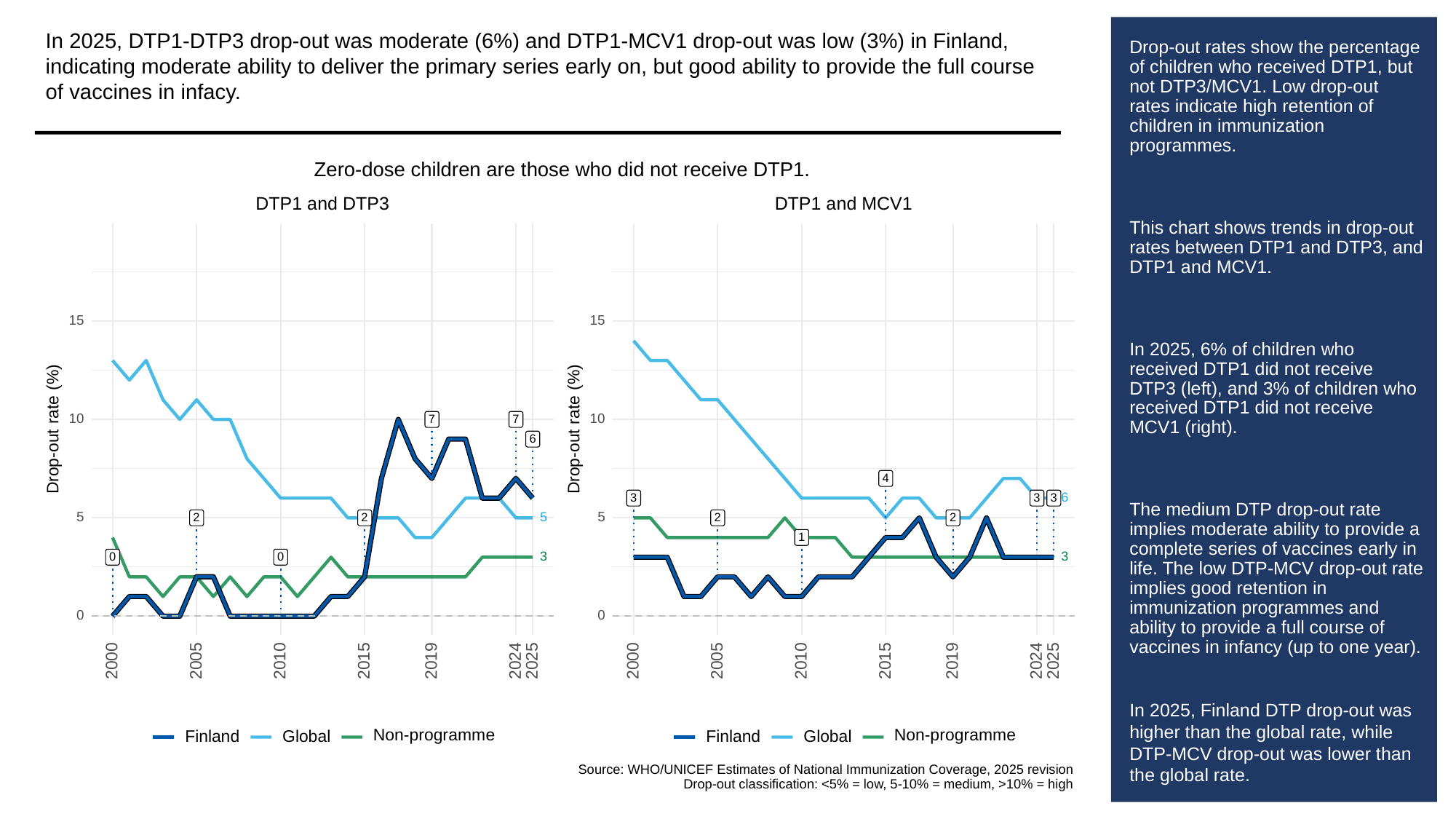

In 2025, DTP1-DTP3 drop-out was moderate (6%) and DTP1-MCV1 drop-out was low (3%) in Finland, indicating moderate ability to deliver the primary series early on, but good ability to provide the full course of vaccines in infacy.
# Drop-out rates show the percentage of children who received DTP1, but not DTP3/MCV1. Low drop-out rates indicate high retention of children in immunization programmes.

This chart shows trends in drop-out rates between DTP1 and DTP3, and DTP1 and MCV1.

In 2025, 6% of children who received DTP1 did not receive DTP3 (left), and 3% of children who received DTP1 did not receive MCV1 (right).

The medium DTP drop-out rate implies moderate ability to provide a complete series of vaccines early in life. The low DTP-MCV drop-out rate implies good retention in immunization programmes and ability to provide a full course of vaccines in infancy (up to one year).

In 2025, Finland DTP drop-out was higher than the global rate, while DTP-MCV drop-out was lower than the global rate.

Zero-dose children are those who did not receive DTP1.
DTP1 and MCV1
DTP1 and DTP3

15
15

10
10
7
7

Drop-out rate (%)
Drop-out rate (%)

6

4

6
3
3
3

5
5
5
2
2
2
2

1

3
3
0
0

0
0

2000
2005
2010
2015
2019
2024
2025
2000
2005
2010
2015
2019
2024
2025
Non-programme
Non-programme
Global
Global
Finland
Finland

Source: WHO/UNICEF Estimates of National Immunization Coverage, 2025 revision
Drop-out classification: <5% = low, 5-10% = medium, >10% = high